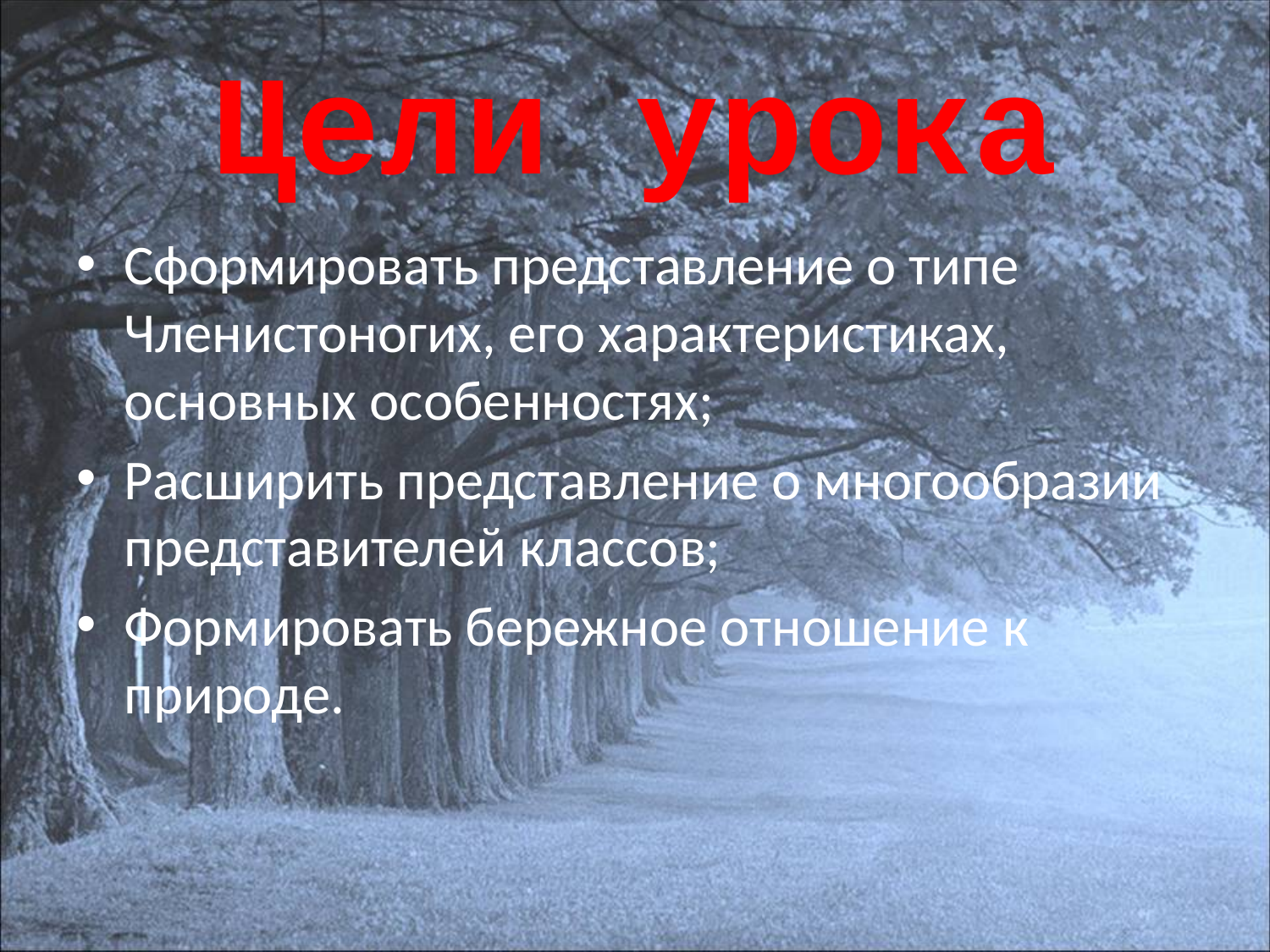

# Цели урока
Сформировать представление о типе Членистоногих, его характеристиках, основных особенностях;
Расширить представление о многообразии представителей классов;
Формировать бережное отношение к природе.